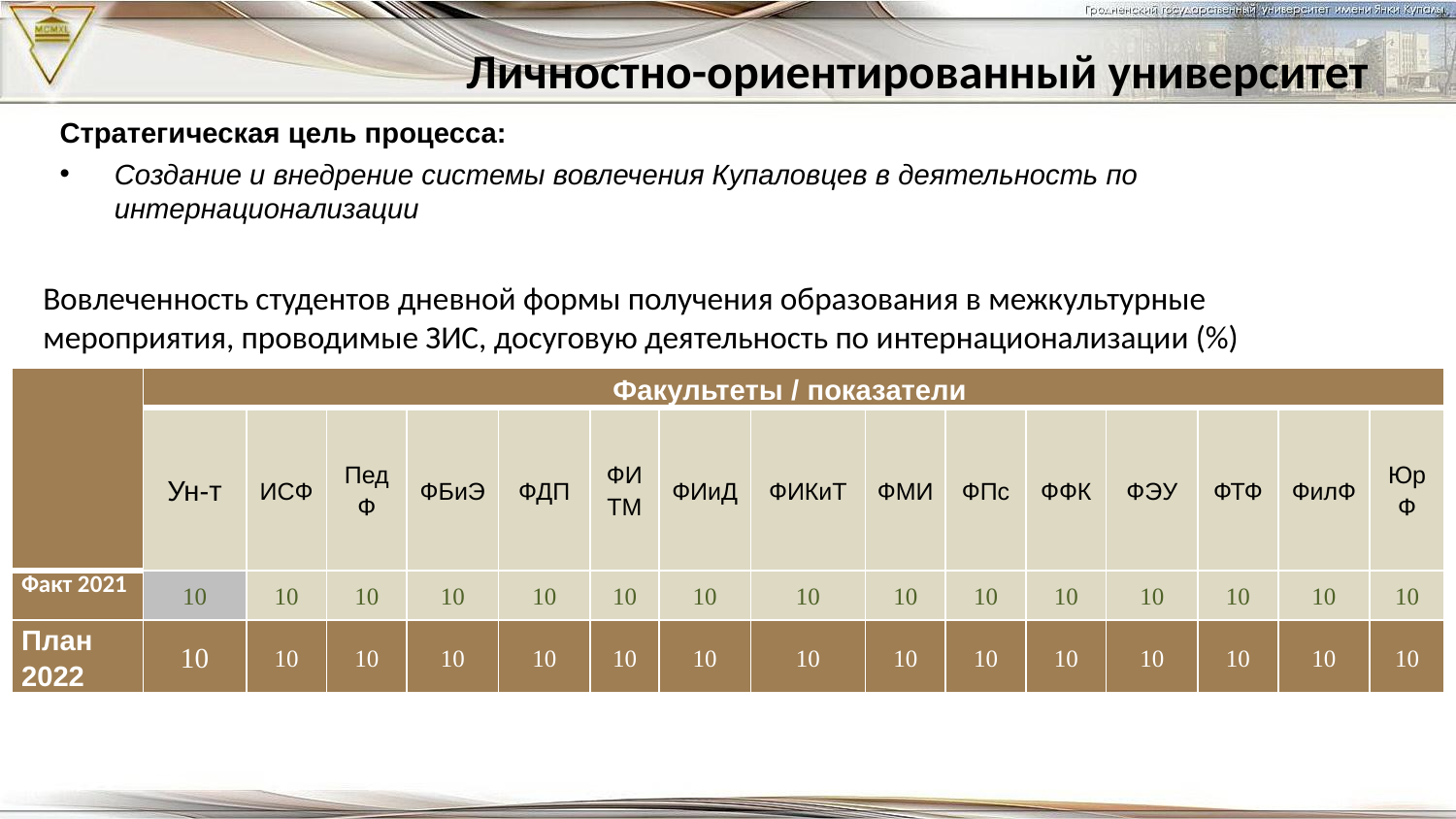

Личностно-ориентированный университет
Стратегическая цель процесса:
Создание и внедрение системы вовлечения Купаловцев в деятельность по интернационализации
Вовлеченность студентов дневной формы получения образования в межкультурные мероприятия, проводимые ЗИС, досуговую деятельность по интернационализации (%)
|  | Факультеты / показатели |  |  |  |  |  |  |  |  |  |  |  |  |  |  |
| --- | --- | --- | --- | --- | --- | --- | --- | --- | --- | --- | --- | --- | --- | --- | --- |
|  | Ун-т | ИСФ | ПедФ | ФБиЭ | ФДП | ФИТМ | ФИиД | ФИКиТ | ФМИ | ФПс | ФФК | ФЭУ | ФТФ | ФилФ | ЮрФ |
| Факт 2021 | 10 | 10 | 10 | 10 | 10 | 10 | 10 | 10 | 10 | 10 | 10 | 10 | 10 | 10 | 10 |
| План 2022 | 10 | 10 | 10 | 10 | 10 | 10 | 10 | 10 | 10 | 10 | 10 | 10 | 10 | 10 | 10 |